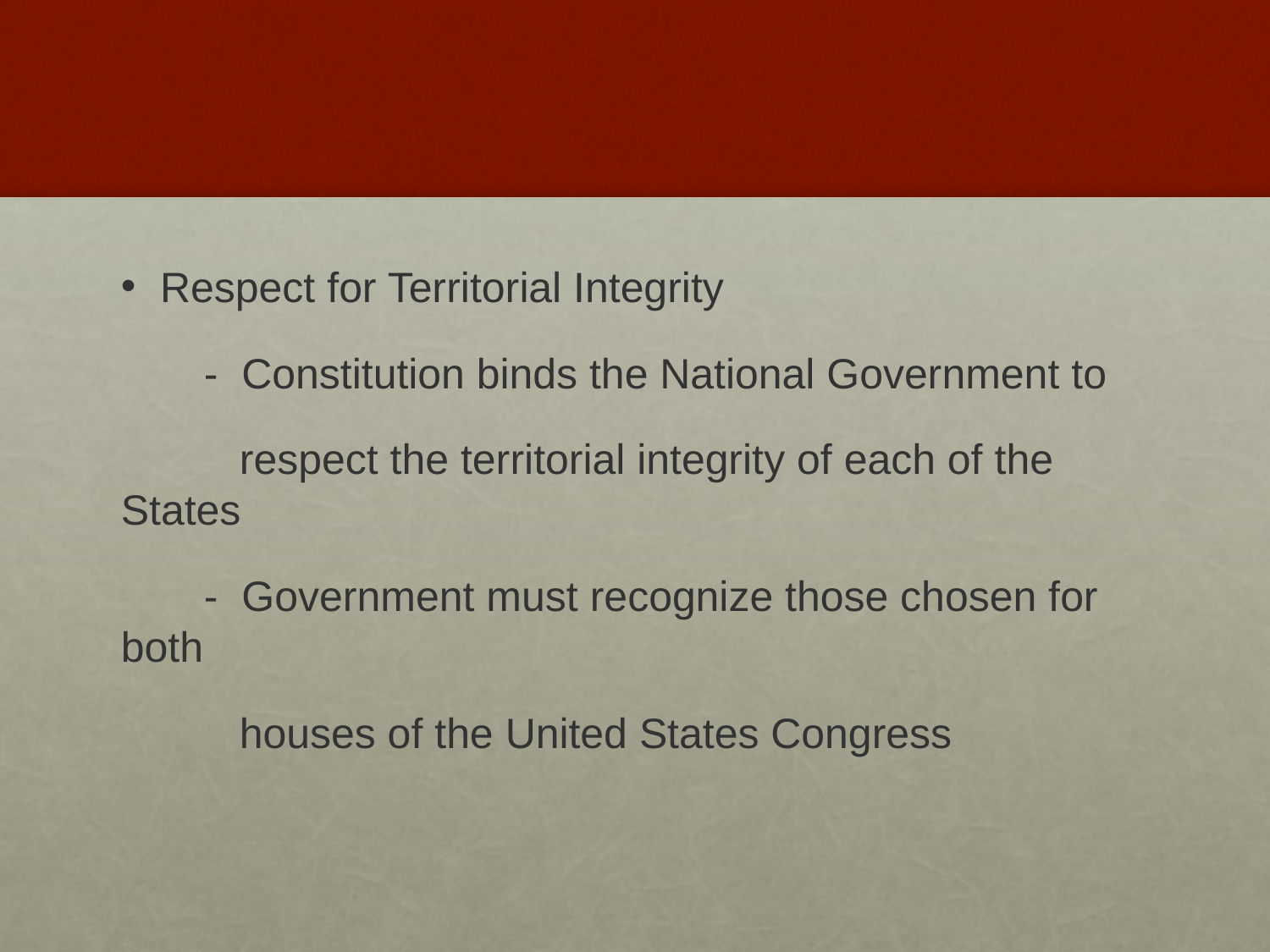

#
Respect for Territorial Integrity
       -  Constitution binds the National Government to
          respect the territorial integrity of each of the States
       -  Government must recognize those chosen for both
          houses of the United States Congress